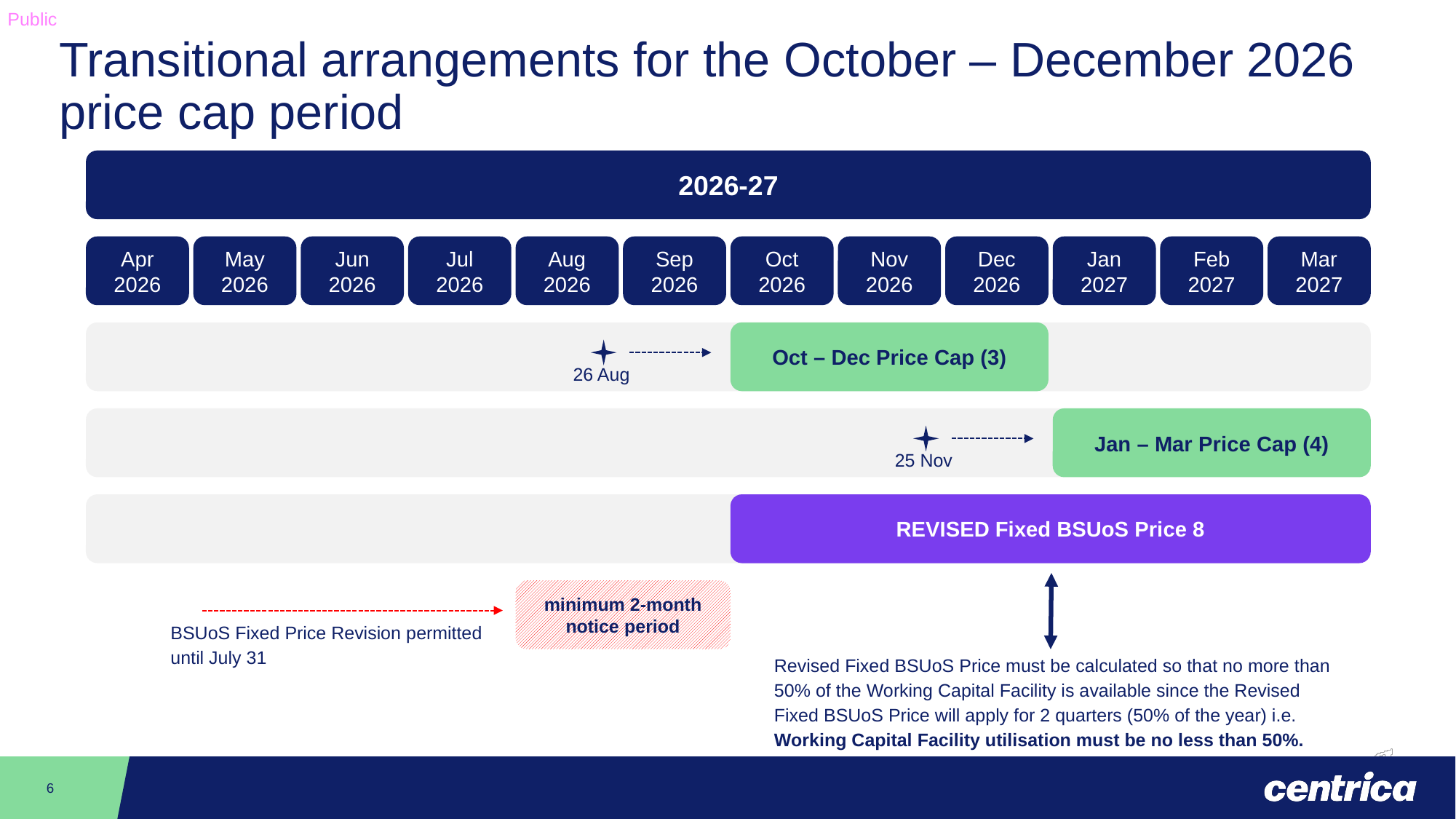

Transitional arrangements for the October – December 2026 price cap period
2026-27
Apr
2026
May
2026
Jun
2026
Jul
2026
Aug
2026
Sep
2026
Oct
2026
Nov
2026
Dec
2026
Jan
2027
Feb
2027
Mar
2027

Oct – Dec Price Cap (3)

26 Aug

Jan – Mar Price Cap (4)

25 Nov

REVISED Fixed BSUoS Price 8
minimum 2-month notice period
BSUoS Fixed Price Revision permitted until July 31
Revised Fixed BSUoS Price must be calculated so that no more than 50% of the Working Capital Facility is available since the Revised Fixed BSUoS Price will apply for 2 quarters (50% of the year) i.e. Working Capital Facility utilisation must be no less than 50%.